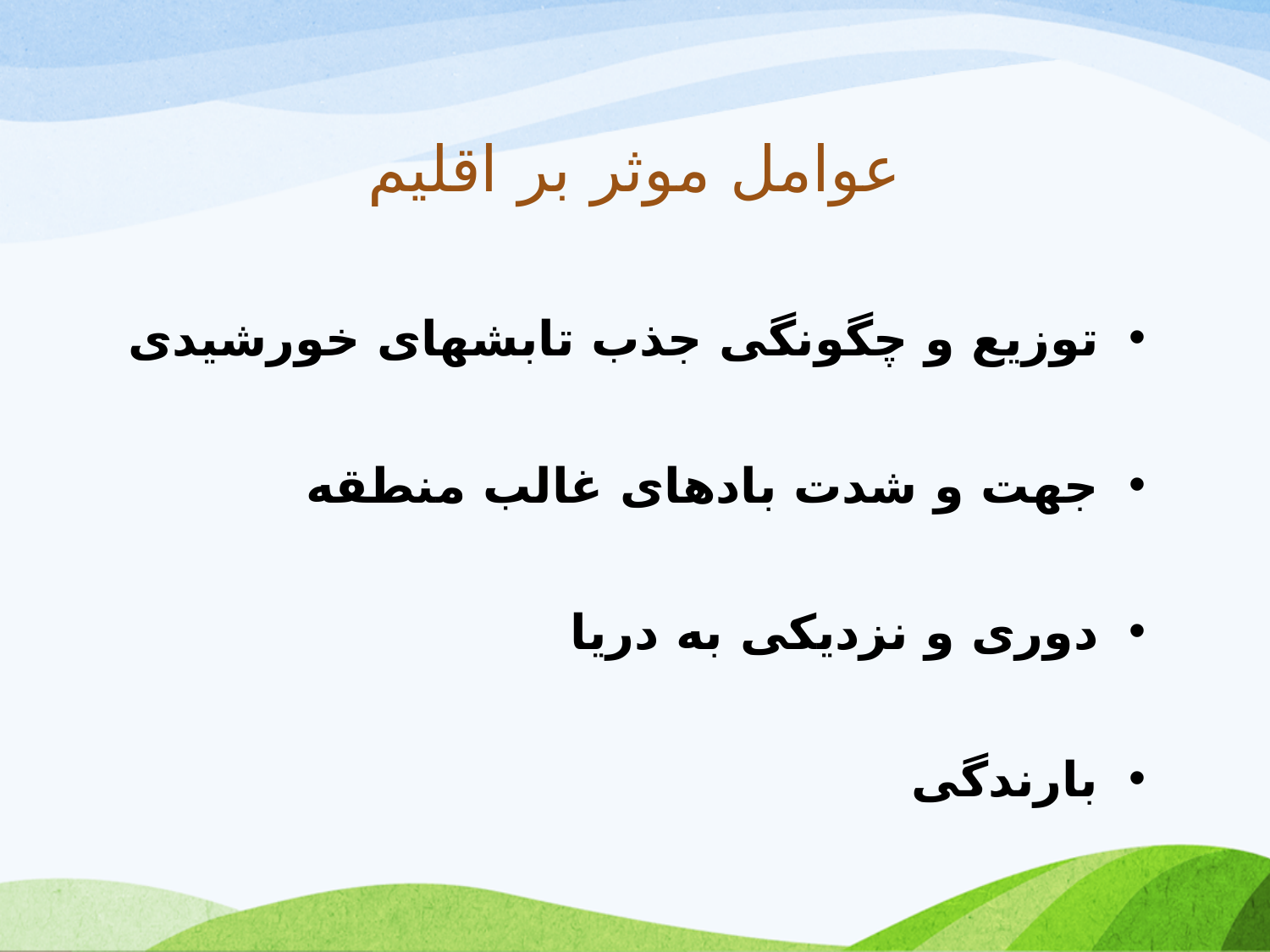

# عوامل موثر بر اقلیم
توزیع و چگونگی جذب تابشهای خورشیدی
جهت و شدت بادهای غالب منطقه
دوری و نزدیکی به دریا
بارندگی